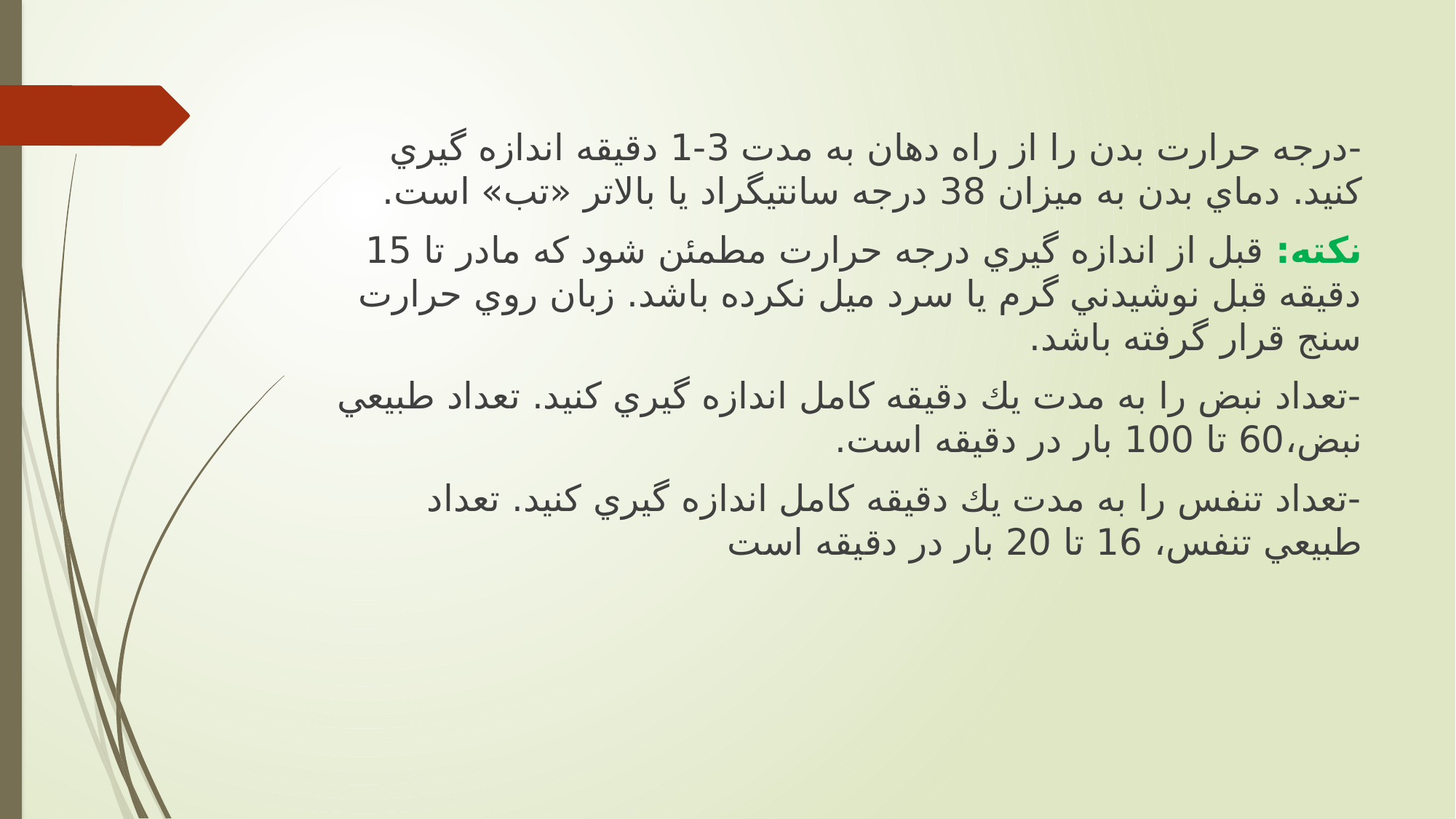

-درجه حرارت بدن را از راه دهان به مدت 3-1 دقیقه اندازه گیري کنید. دماي بدن به میزان 38 درجه سانتیگراد يا بالاتر «تب» است.
نکته: قبل از اندازه گیري درجه حرارت مطمئن شود که مادر تا 15 دقیقه قبل نوشیدني گرم يا سرد میل نکرده باشد. زبان روي حرارت سنج قرار گرفته باشد.
-تعداد نبض را به مدت يك دقیقه کامل اندازه گیري کنید. تعداد طبیعي نبض،60 تا 100 بار در دقیقه است.
-تعداد تنفس را به مدت يك دقیقه کامل اندازه گیري کنید. تعداد طبیعي تنفس، 16 تا 20 بار در دقیقه است